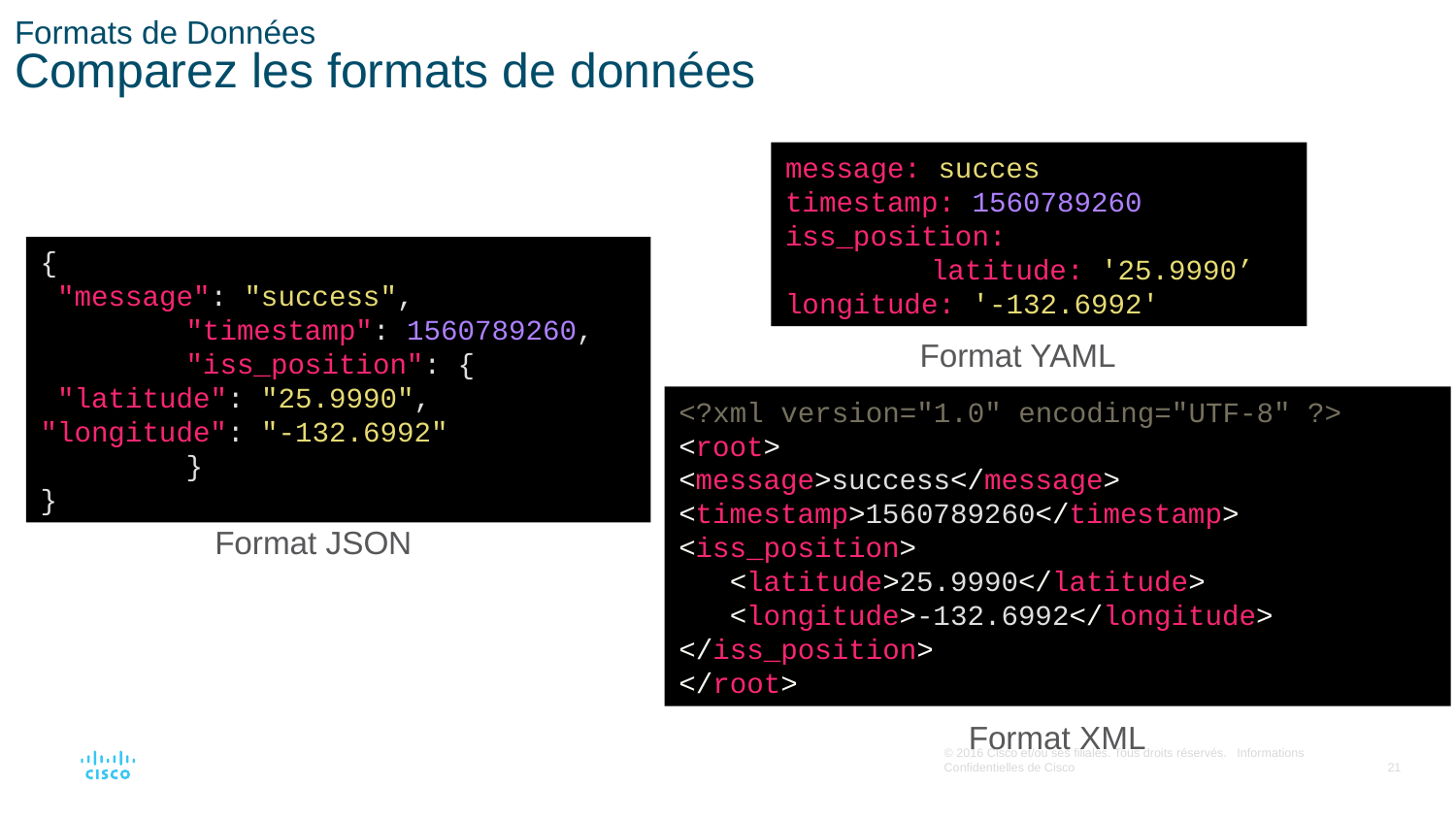

# Formats de Données Comparez les formats de données
message: succes
timestamp: 1560789260 iss_position:
	latitude: '25.9990’ longitude: '-132.6992'
{
 "message": "success",
	"timestamp": 1560789260,
	"iss_position": {
 "latitude": "25.9990", "longitude": "-132.6992"
	}
}
Format YAML
<?xml version="1.0" encoding="UTF-8" ?> <root>
<message>success</message> <timestamp>1560789260</timestamp>
<iss_position>
   <latitude>25.9990</latitude>
   <longitude>-132.6992</longitude> </iss_position>
</root>
Format JSON
Format XML